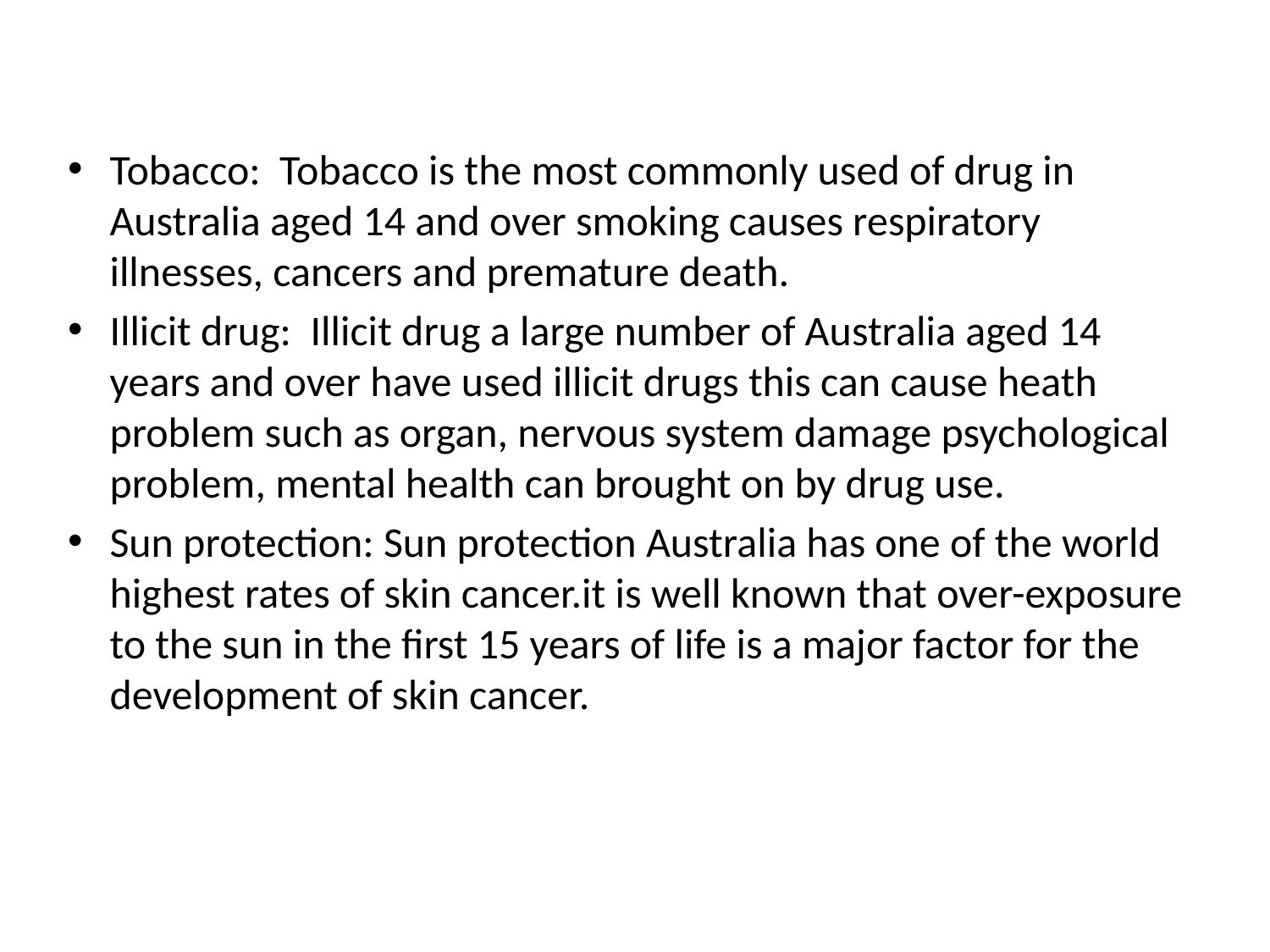

Tobacco:  Tobacco is the most commonly used of drug in Australia aged 14 and over smoking causes respiratory illnesses, cancers and premature death.
Illicit drug:  Illicit drug a large number of Australia aged 14 years and over have used illicit drugs this can cause heath problem such as organ, nervous system damage psychological problem, mental health can brought on by drug use.
Sun protection: Sun protection Australia has one of the world highest rates of skin cancer.it is well known that over-exposure to the sun in the first 15 years of life is a major factor for the development of skin cancer.